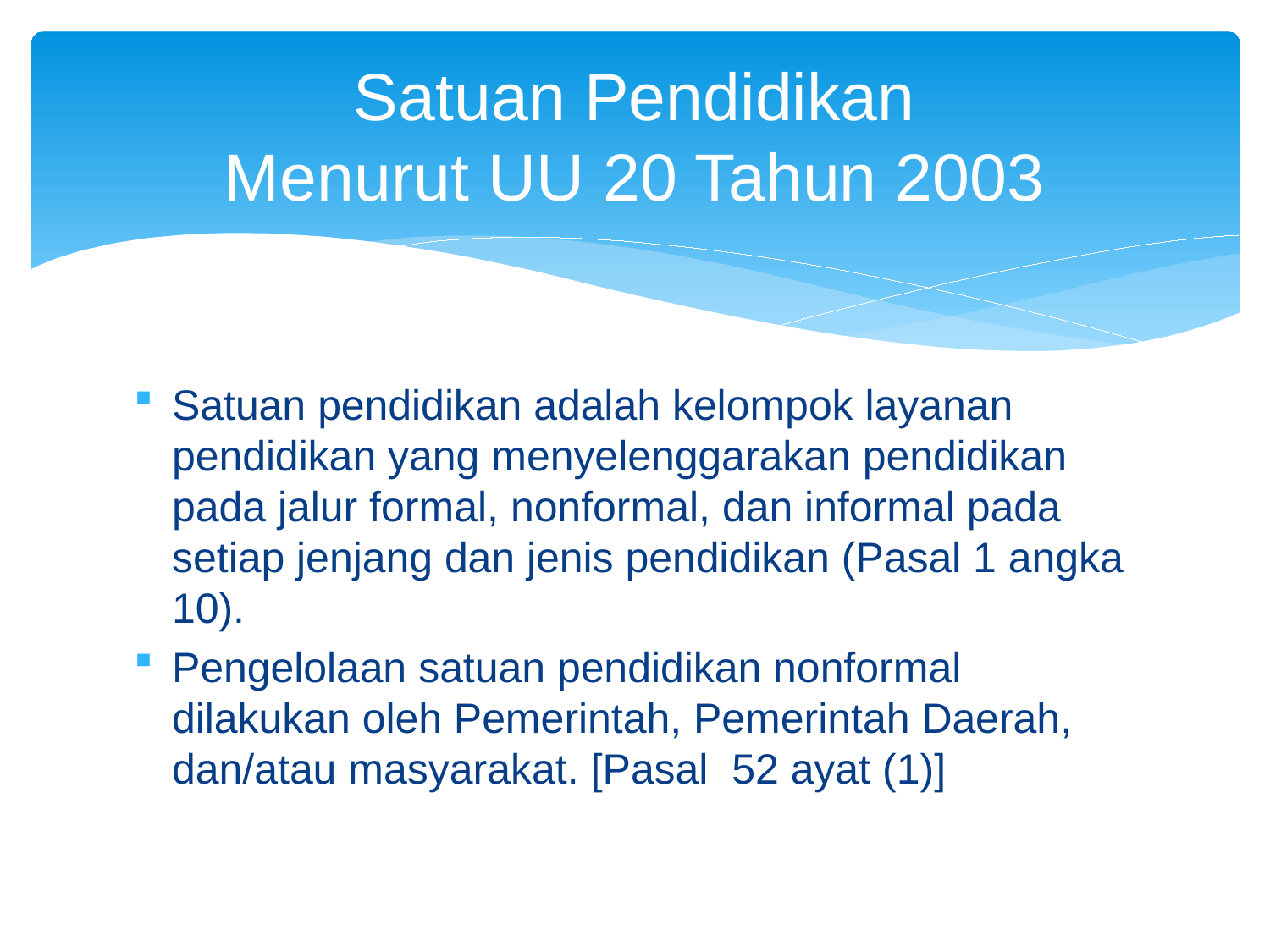

# Satuan Pendidikan Menurut UU 20 Tahun 2003
Satuan pendidikan adalah kelompok layanan pendidikan yang menyelenggarakan pendidikan pada jalur formal, nonformal, dan informal pada setiap jenjang dan jenis pendidikan (Pasal 1 angka 10).
Pengelolaan satuan pendidikan nonformal dilakukan oleh Pemerintah, Pemerintah Daerah, dan/atau masyarakat. [Pasal  52 ayat (1)]